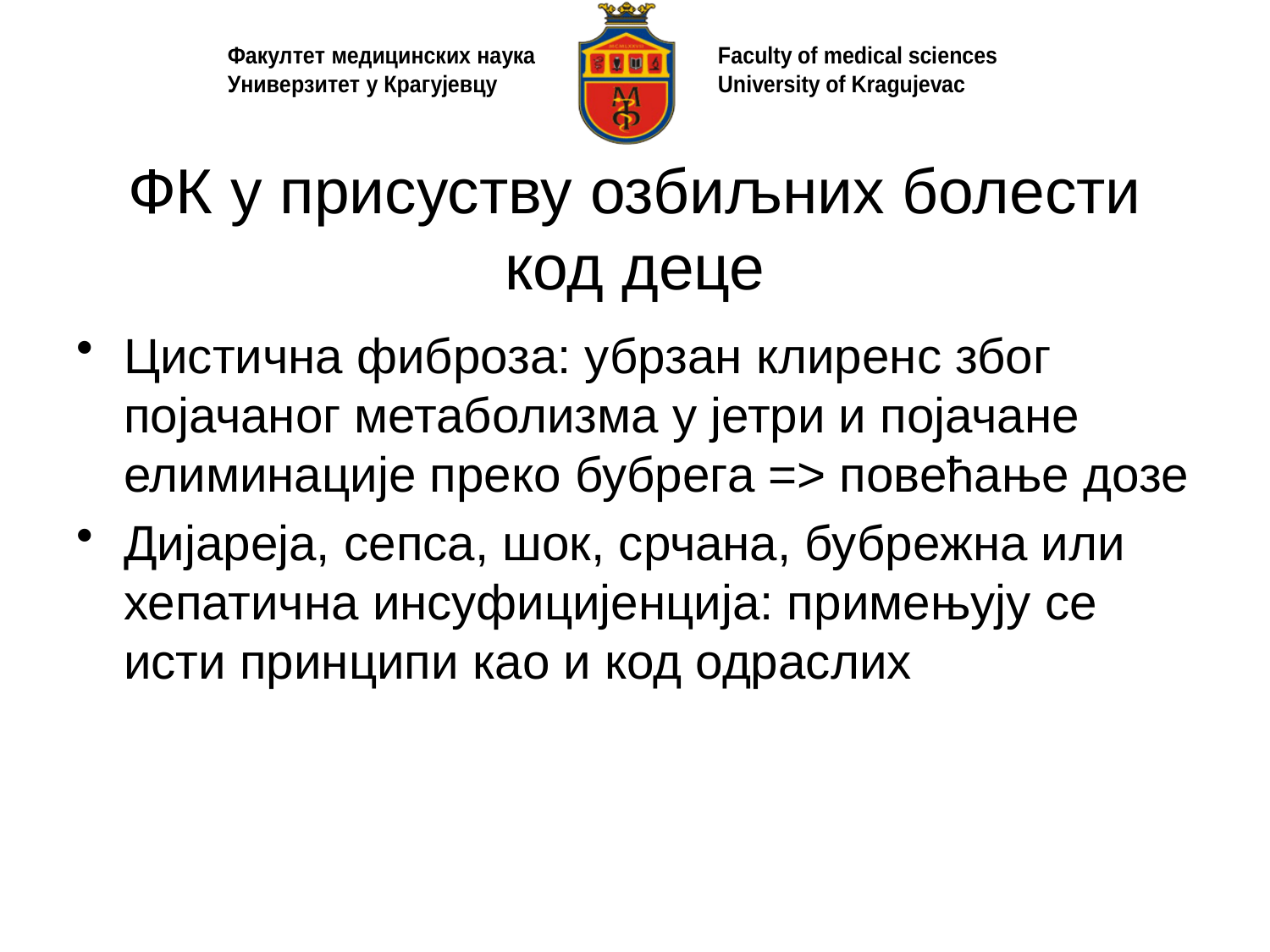

# ФК у присуству озбиљних болести код деце
Цистична фиброза: убрзан клиренс због појачаног метаболизма у јетри и појачане елиминације преко бубрега => повећање дозе
Дијареја, сепса, шок, срчана, бубрежна или хепатична инсуфицијенција: примењују се исти принципи као и код одраслих